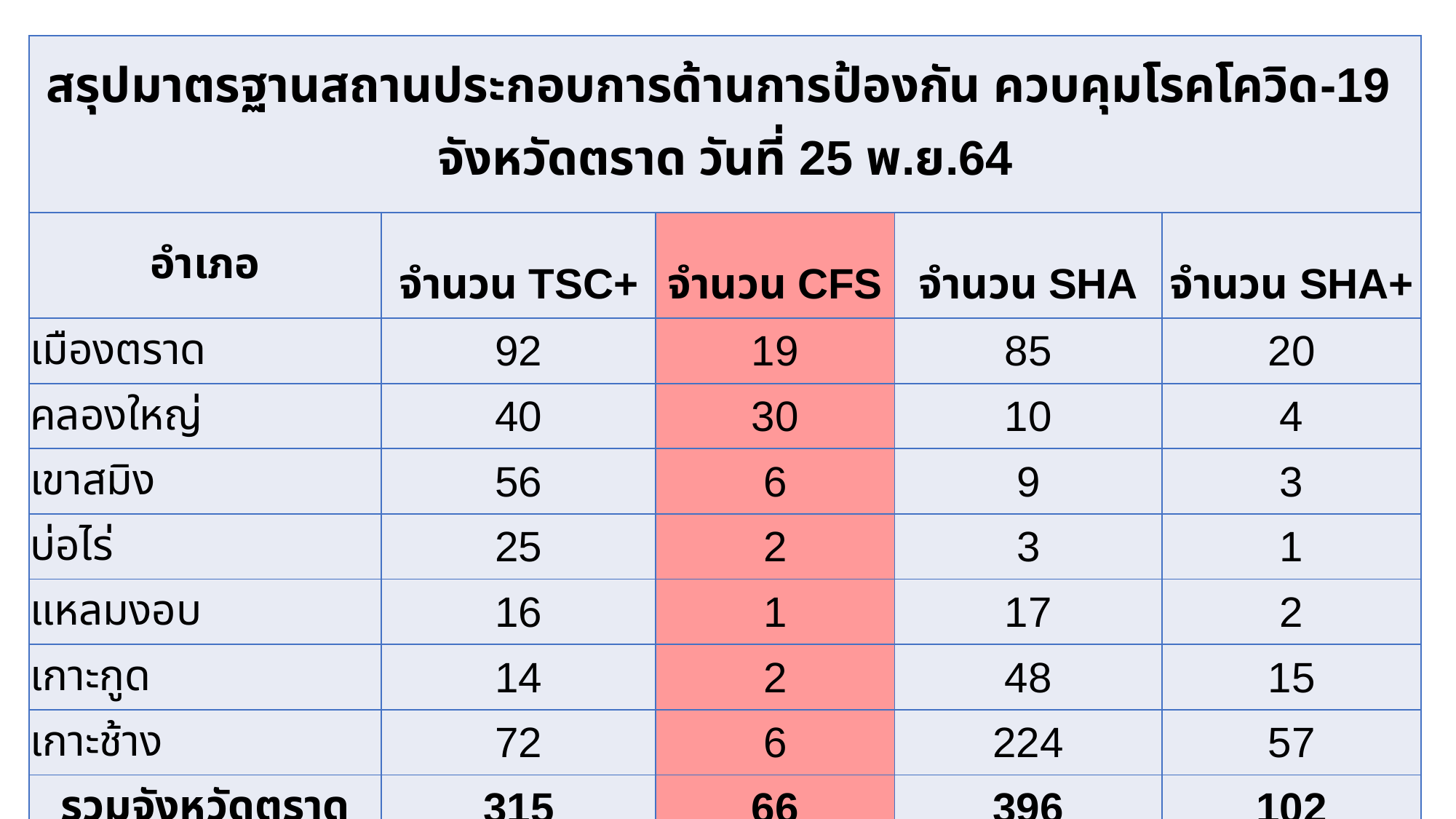

| สรุปมาตรฐานสถานประกอบการด้านการป้องกัน ควบคุมโรคโควิด-19 จังหวัดตราด วันที่ 25 พ.ย.64 |  |  |  |  |
| --- | --- | --- | --- | --- |
| อำเภอ | จำนวน TSC+ | จำนวน CFS | จำนวน SHA | จำนวน SHA+ |
| เมืองตราด | 92 | 19 | 85 | 20 |
| คลองใหญ่ | 40 | 30 | 10 | 4 |
| เขาสมิง | 56 | 6 | 9 | 3 |
| บ่อไร่ | 25 | 2 | 3 | 1 |
| แหลมงอบ | 16 | 1 | 17 | 2 |
| เกาะกูด | 14 | 2 | 48 | 15 |
| เกาะช้าง | 72 | 6 | 224 | 57 |
| รวมจังหวัดตราด | 315 | 66 | 396 | 102 |